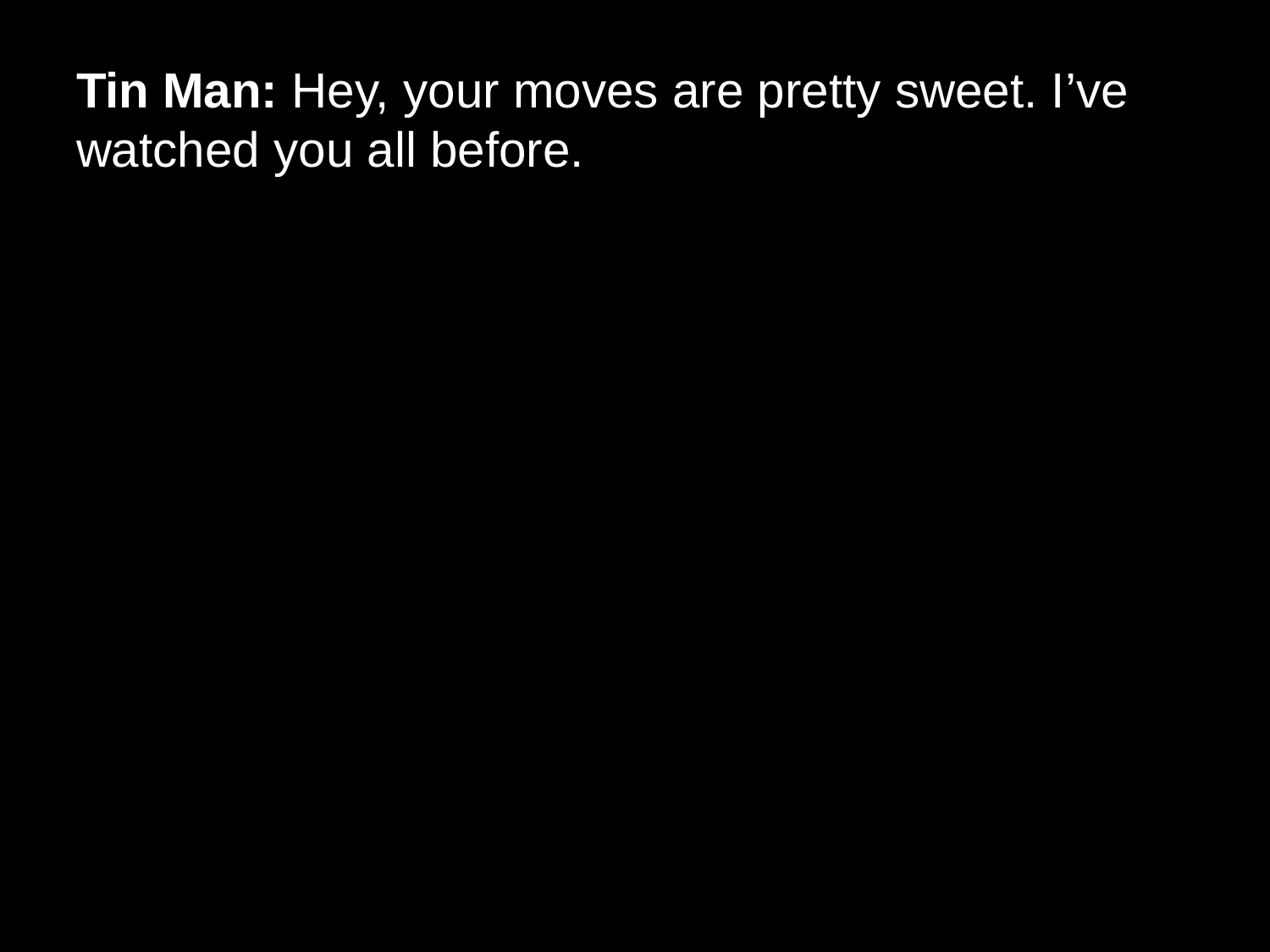

# Tin Man: Hey, your moves are pretty sweet. I’ve watched you all before.